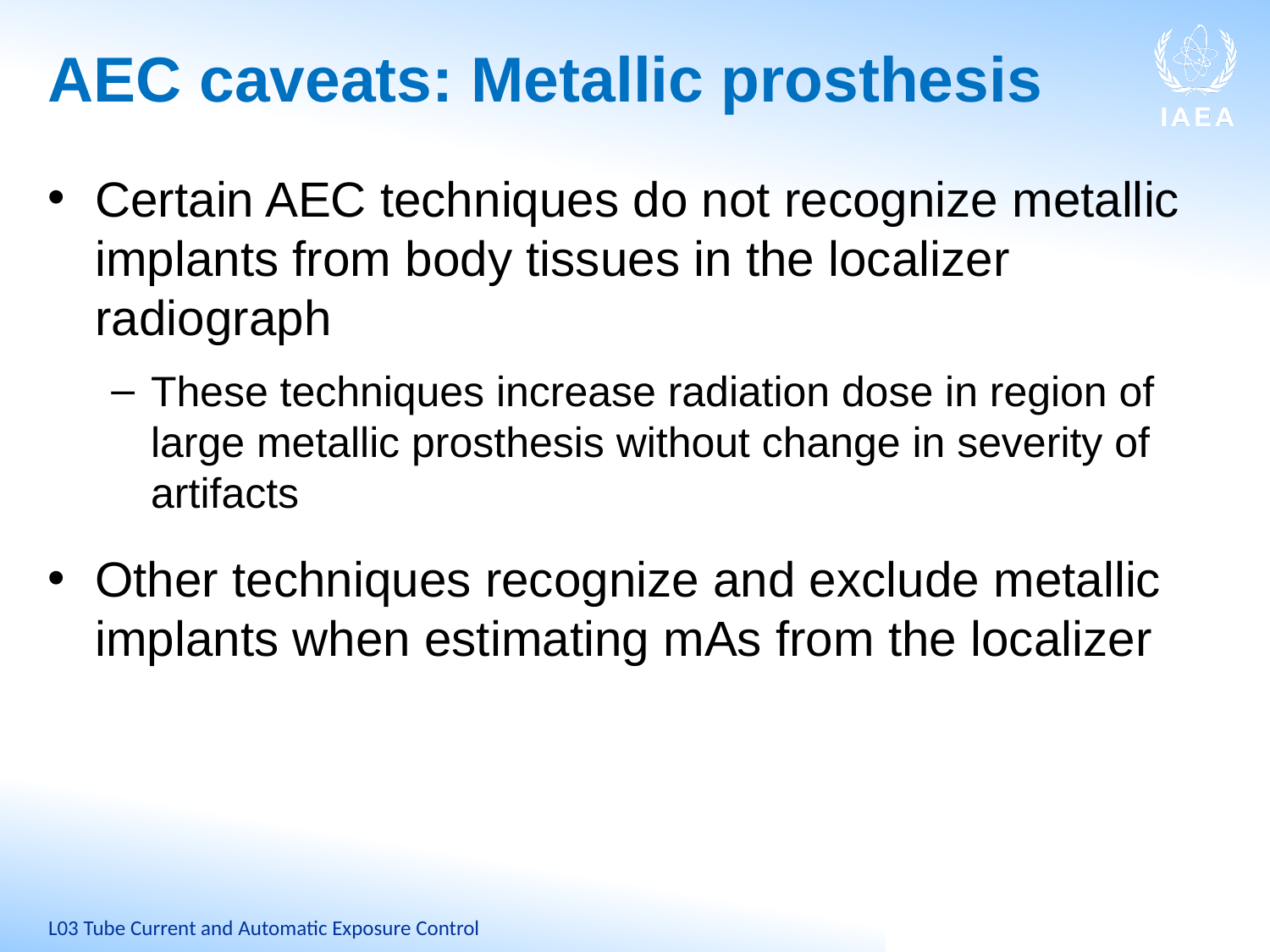

# AEC caveats: Metallic prosthesis
Certain AEC techniques do not recognize metallic implants from body tissues in the localizer radiograph
These techniques increase radiation dose in region of large metallic prosthesis without change in severity of artifacts
Other techniques recognize and exclude metallic implants when estimating mAs from the localizer